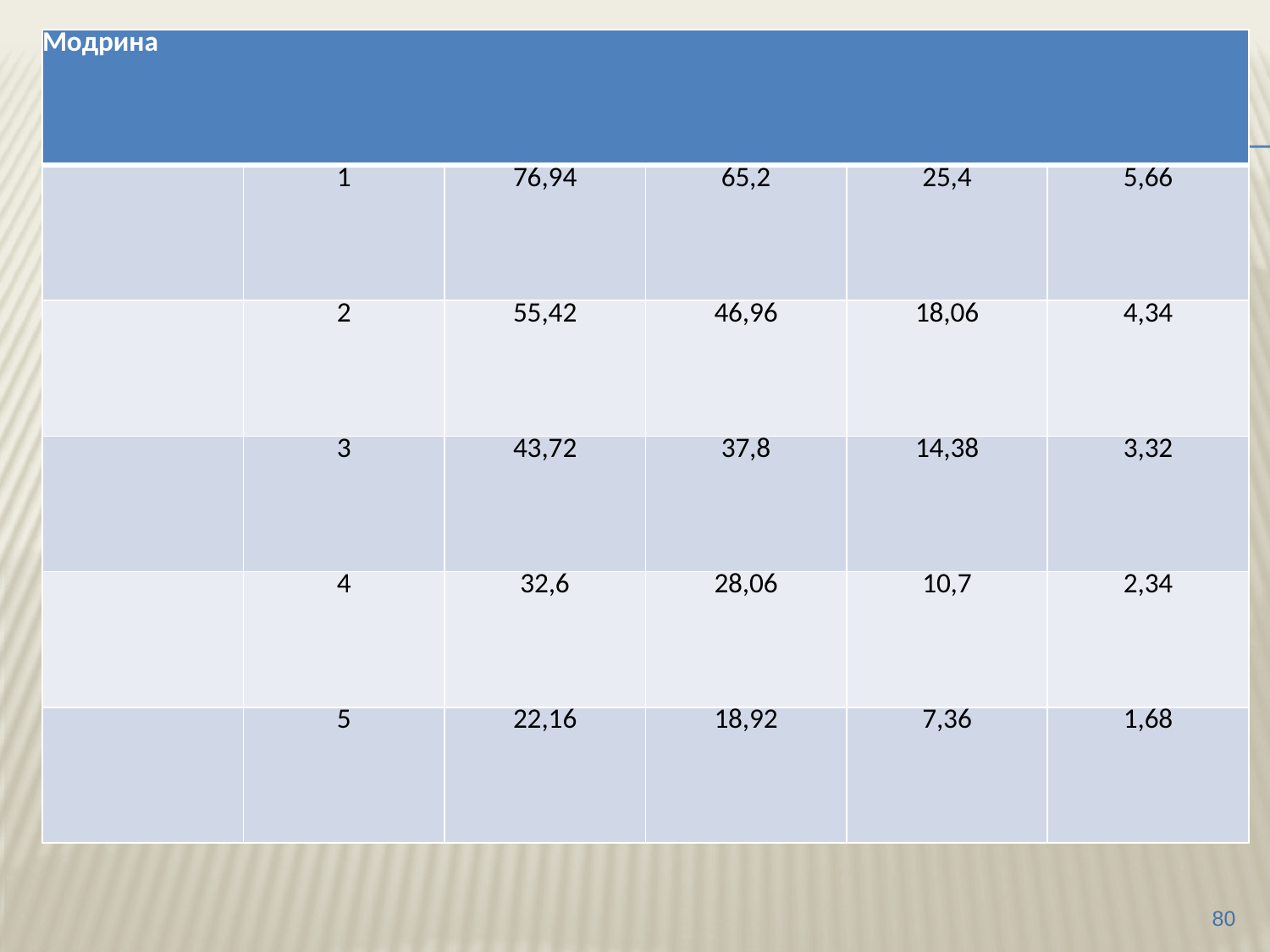

| Модрина |  |  |  |  |  |
| --- | --- | --- | --- | --- | --- |
|  | 1 | 76,94 | 65,2 | 25,4 | 5,66 |
|  | 2 | 55,42 | 46,96 | 18,06 | 4,34 |
|  | 3 | 43,72 | 37,8 | 14,38 | 3,32 |
|  | 4 | 32,6 | 28,06 | 10,7 | 2,34 |
|  | 5 | 22,16 | 18,92 | 7,36 | 1,68 |
80